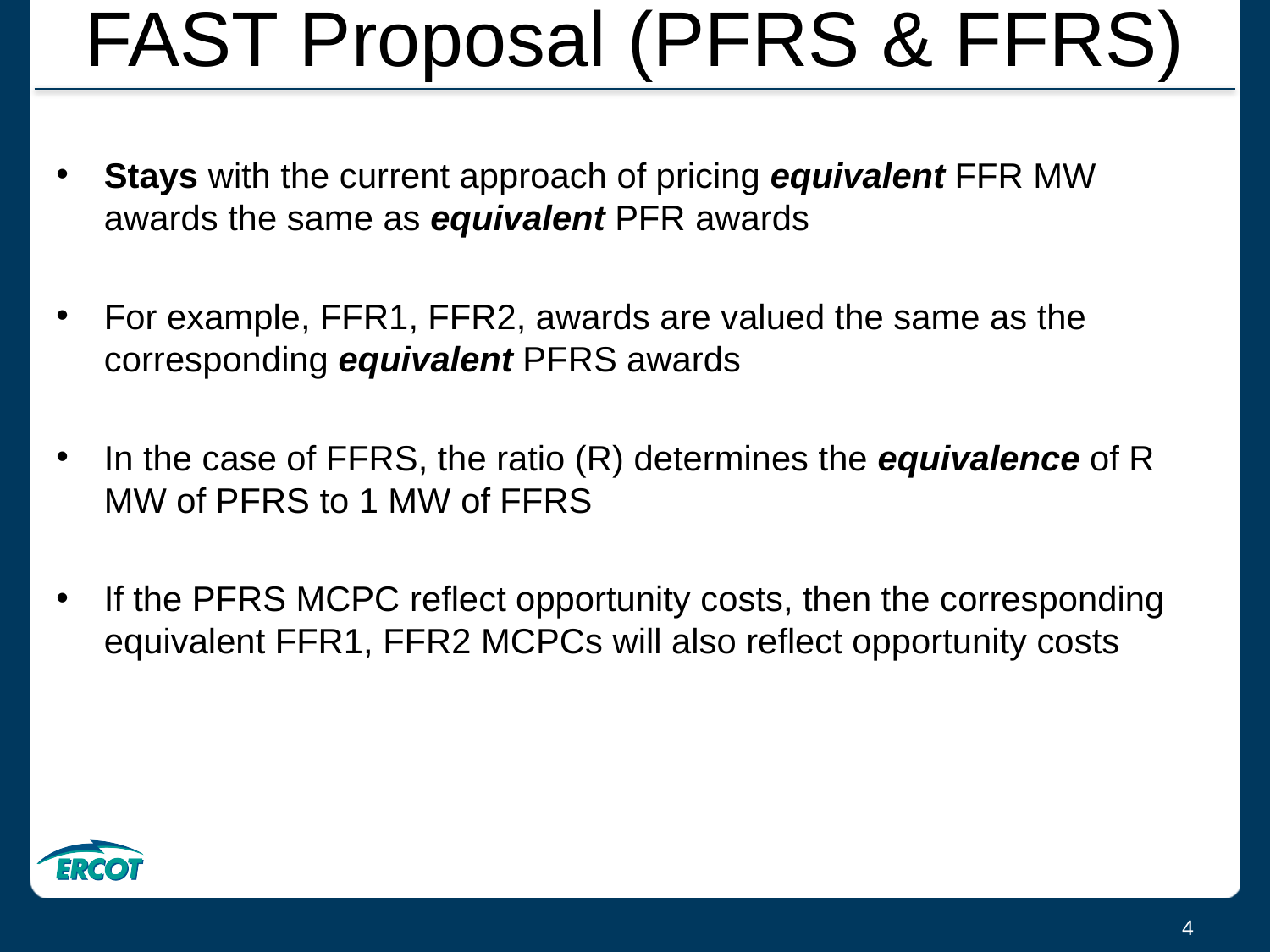

# FAST Proposal (PFRS & FFRS)

Stays with the current approach of pricing equivalent FFR MW awards the same as equivalent PFR awards

For example, FFR1, FFR2, awards are valued the same as the corresponding equivalent PFRS awards

In the case of FFRS, the ratio (R) determines the equivalence of R MW of PFRS to 1 MW of FFRS

If the PFRS MCPC reflect opportunity costs, then the corresponding equivalent FFR1, FFR2 MCPCs will also reflect opportunity costs

4